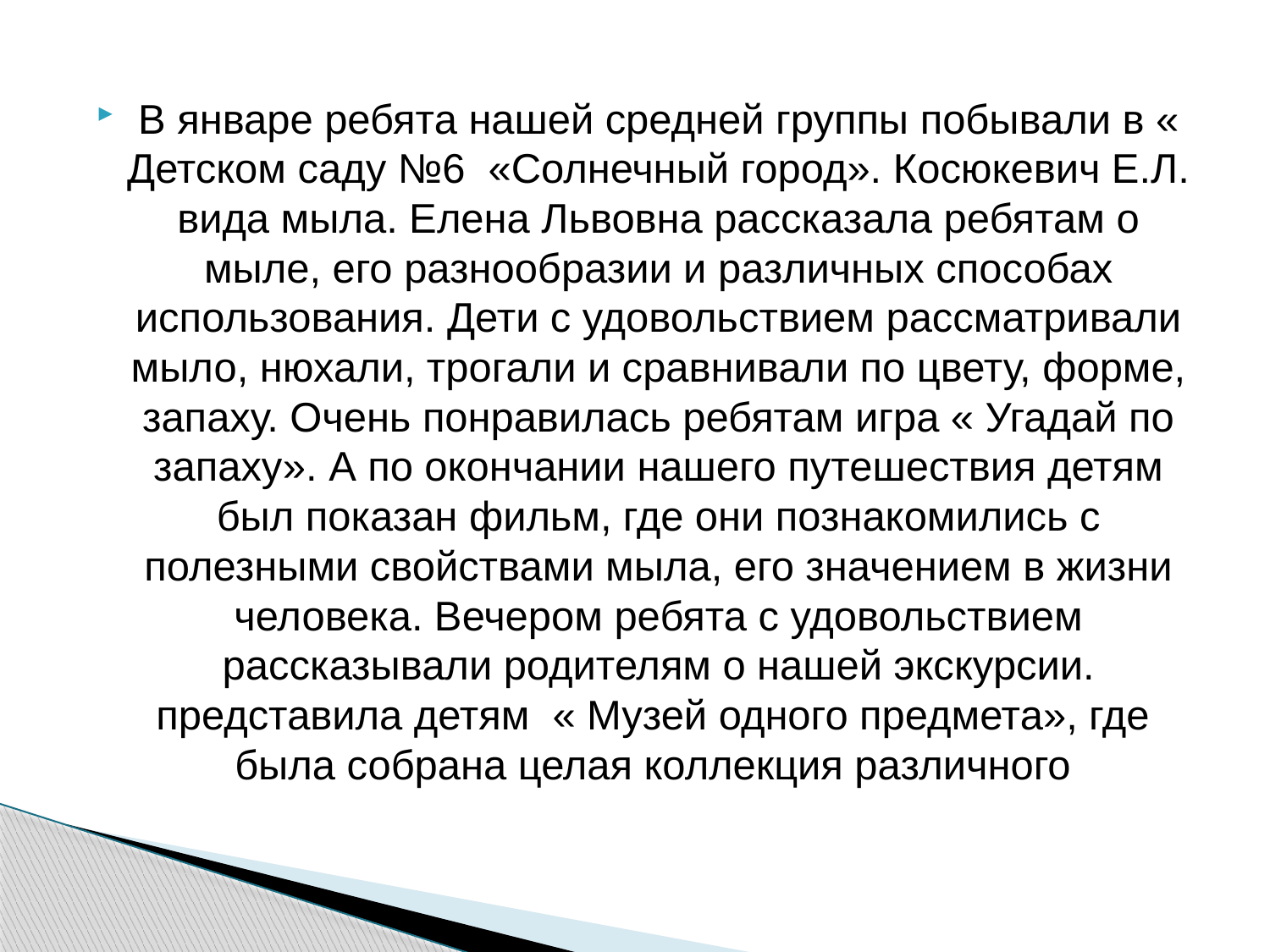

В январе ребята нашей средней группы побывали в « Детском саду №6  «Солнечный город». Косюкевич Е.Л. вида мыла. Елена Львовна рассказала ребятам о мыле, его разнообразии и различных способах использования. Дети с удовольствием рассматривали мыло, нюхали, трогали и сравнивали по цвету, форме, запаху. Очень понравилась ребятам игра « Угадай по запаху». А по окончании нашего путешествия детям был показан фильм, где они познакомились с полезными свойствами мыла, его значением в жизни человека. Вечером ребята с удовольствием рассказывали родителям о нашей экскурсии. представила детям  « Музей одного предмета», где  была собрана целая коллекция различного